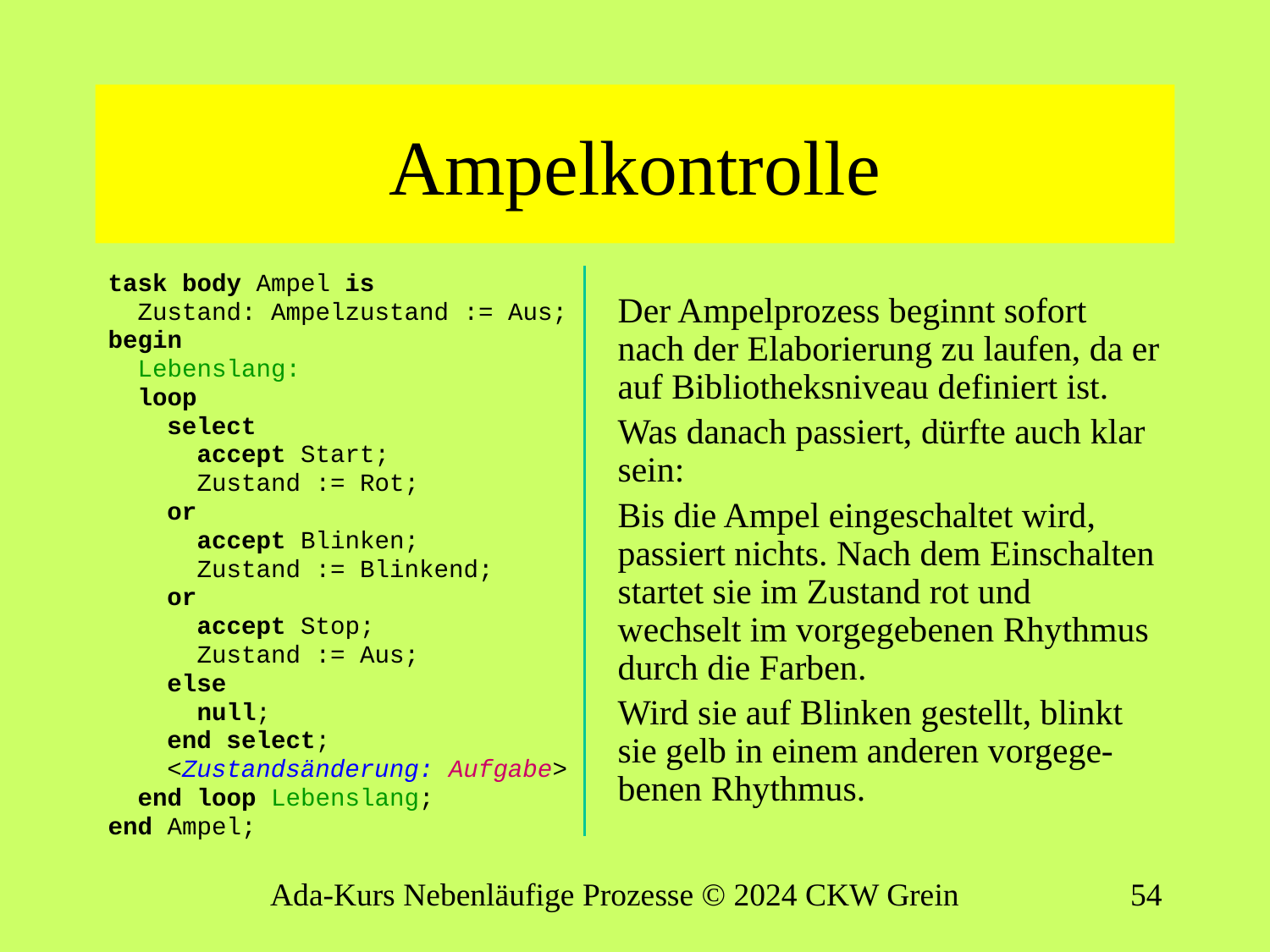

# Ampelkontrolle
task body Ampel is
  Zustand: Ampelzustand := Aus;
begin
  Lebenslang:
  loop
    select
      accept Start;
      Zustand := Rot;
    or
      accept Blinken;
      Zustand := Blinkend;
    or
      accept Stop;
      Zustand := Aus;
    else
      null;
    end select;
    <Zustandsänderung: Aufgabe>
  end loop Lebenslang;
end Ampel;

Der Ampelprozess beginnt sofort nach der Elaborierung zu laufen, da er auf Bibliotheksniveau definiert ist.
Was danach passiert, dürfte auch klar sein:
Bis die Ampel eingeschaltet wird, passiert nichts. Nach dem Einschalten startet sie im Zustand rot und wechselt im vorgegebenen Rhythmus durch die Farben.
Wird sie auf Blinken gestellt, blinkt sie gelb in einem anderen vorgege-benen Rhythmus.

Ada-Kurs Nebenläufige Prozesse © 2024 CKW Grein
54